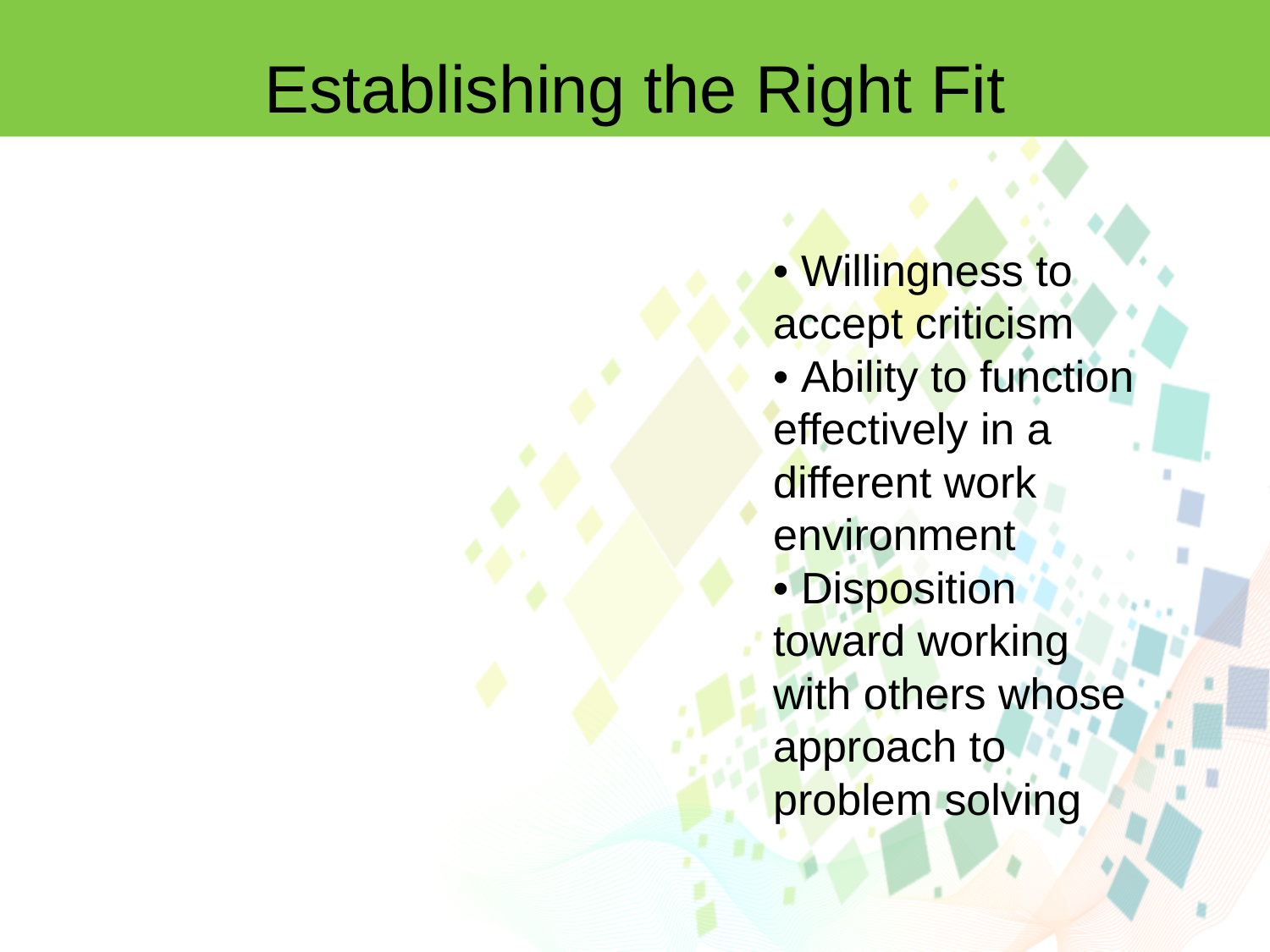

Establishing the Right Fit
• Willingness to accept criticism
• Ability to function effectively in a different work environment
• Disposition toward working with others whose approach to problem solving